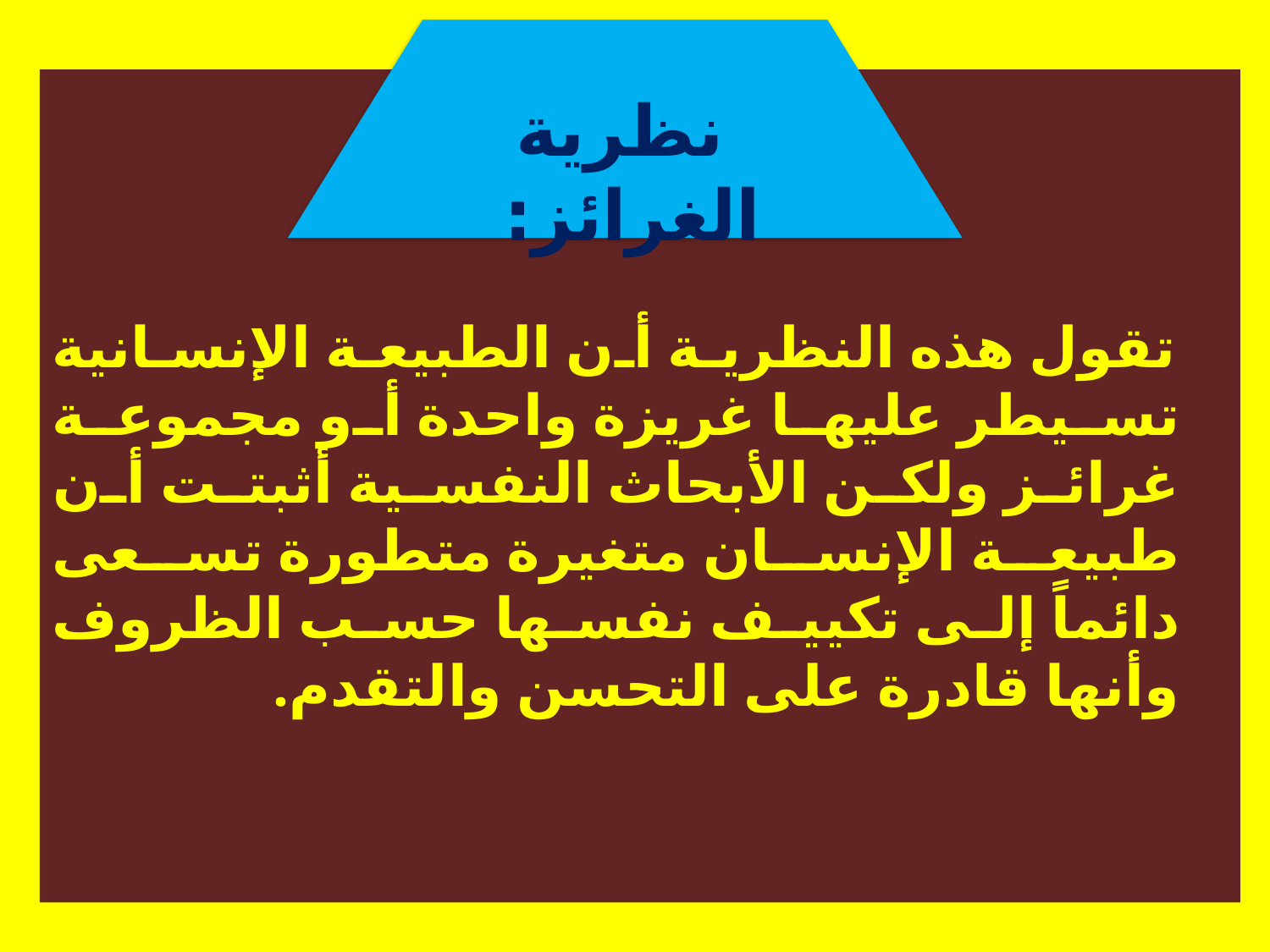

تقول هذه النظرية أن الطبيعة الإنسانية تسيطر عليها غريزة واحدة أو مجموعة غرائز ولكن الأبحاث النفسية أثبتت أن طبيعة الإنسان متغيرة متطورة تسعى دائماً إلى تكييف نفسها حسب الظروف وأنها قادرة على التحسن والتقدم.
نظرية الغرائز: